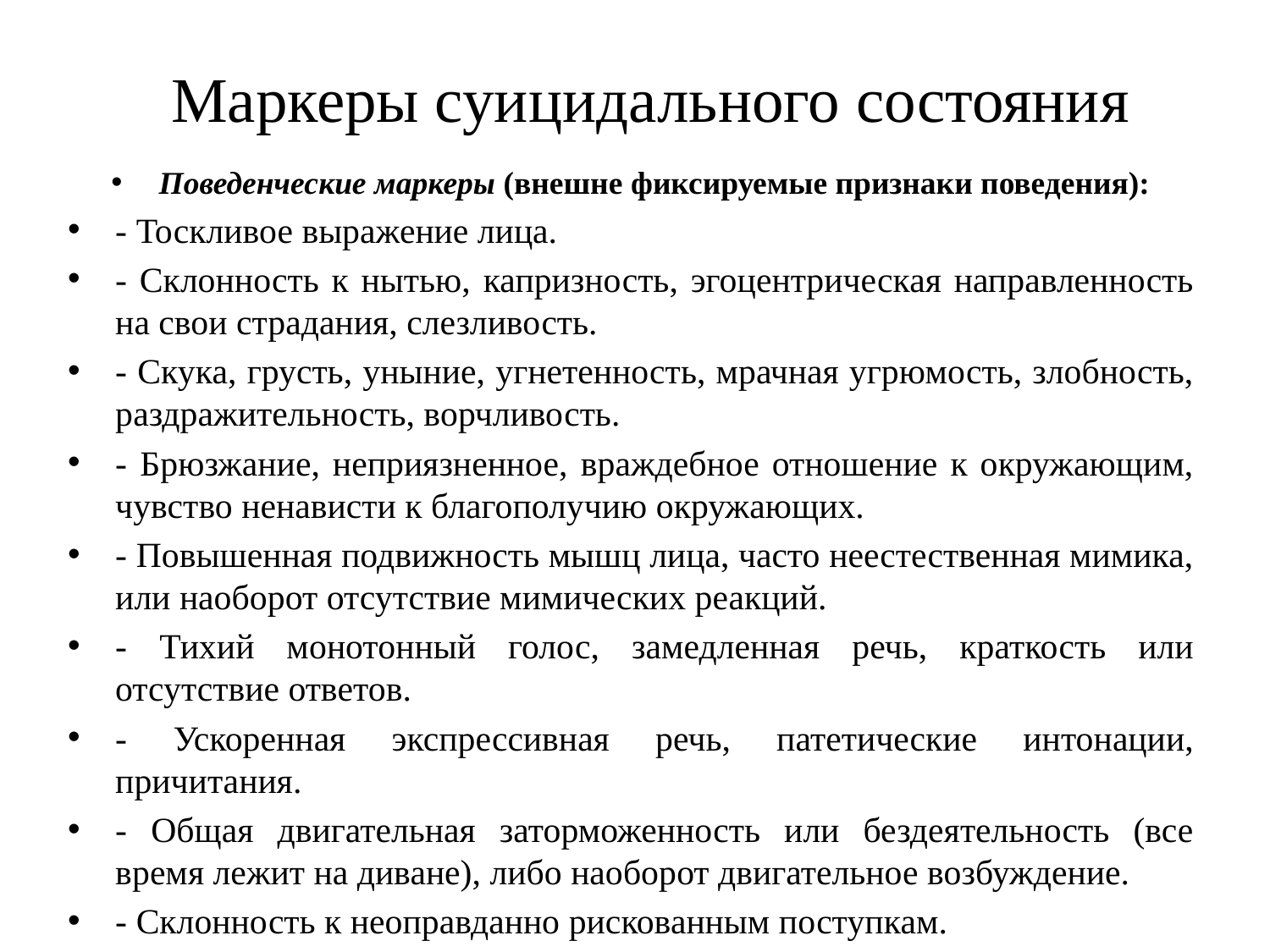

# Маркеры суицидального состояния
Поведенческие маркеры (внешне фиксируемые признаки поведения):
- Тоскливое выражение лица.
- Склонность к нытью, капризность, эгоцентрическая направленность на свои страдания, слезливость.
- Скука, грусть, уныние, угнетенность, мрачная угрюмость, злобность, раздражительность, ворчливость.
- Брюзжание, неприязненное, враждебное отношение к окружающим, чувство ненависти к благополучию окружающих.
- Повышенная подвижность мышц лица, часто неестественная мимика, или наоборот отсутствие мимических реакций.
- Тихий монотонный голос, замедленная речь, краткость или отсутствие ответов.
- Ускоренная экспрессивная речь, патетические интонации, причитания.
- Общая двигательная заторможенность или бездеятельность (все время лежит на диване), либо наоборот двигательное возбуждение.
- Склонность к неоправданно рискованным поступкам.